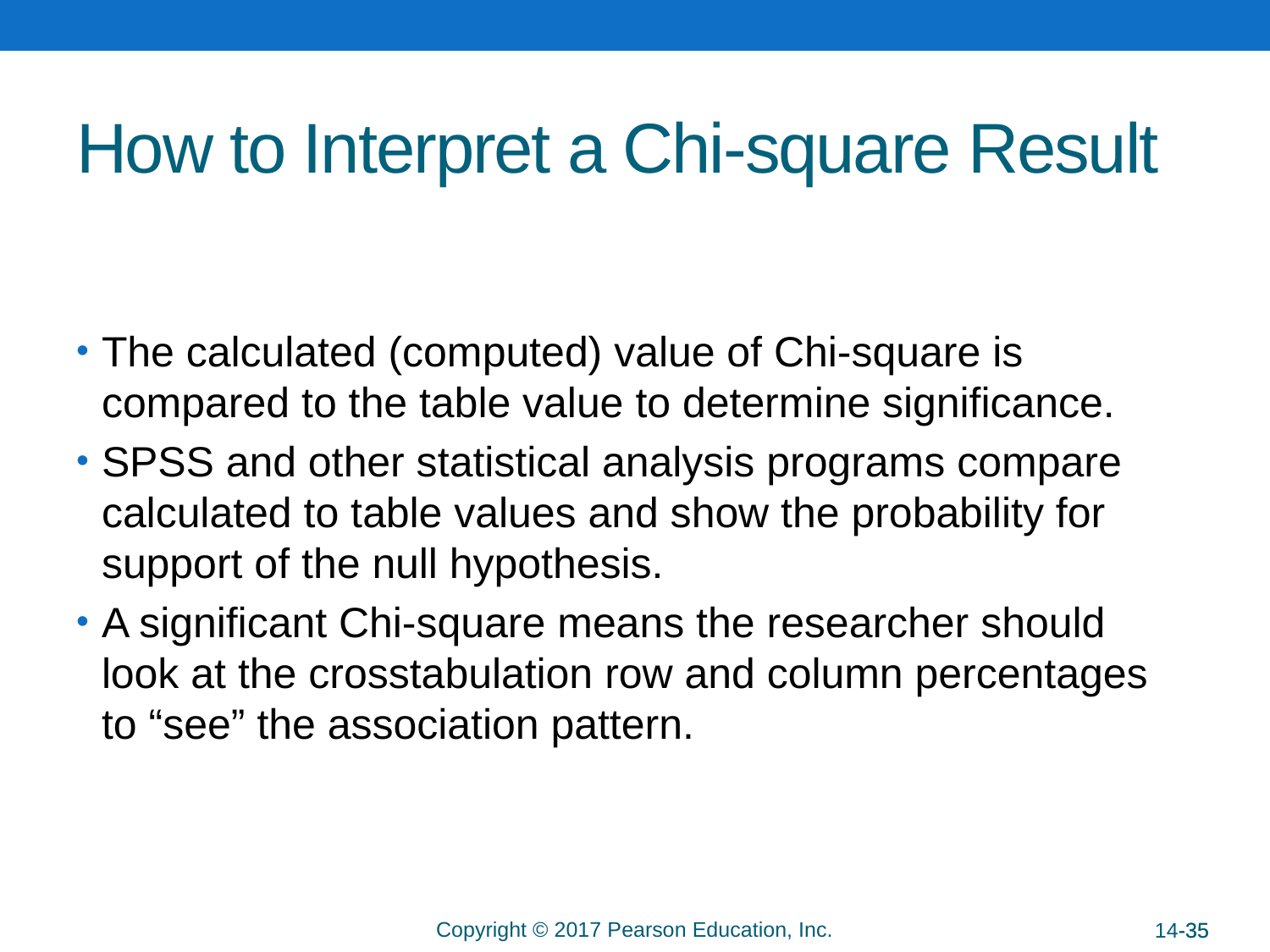

# How to Interpret a Chi-square Result
The calculated (computed) value of Chi-square is compared to the table value to determine significance.
SPSS and other statistical analysis programs compare calculated to table values and show the probability for support of the null hypothesis.
A significant Chi-square means the researcher should look at the crosstabulation row and column percentages to “see” the association pattern.